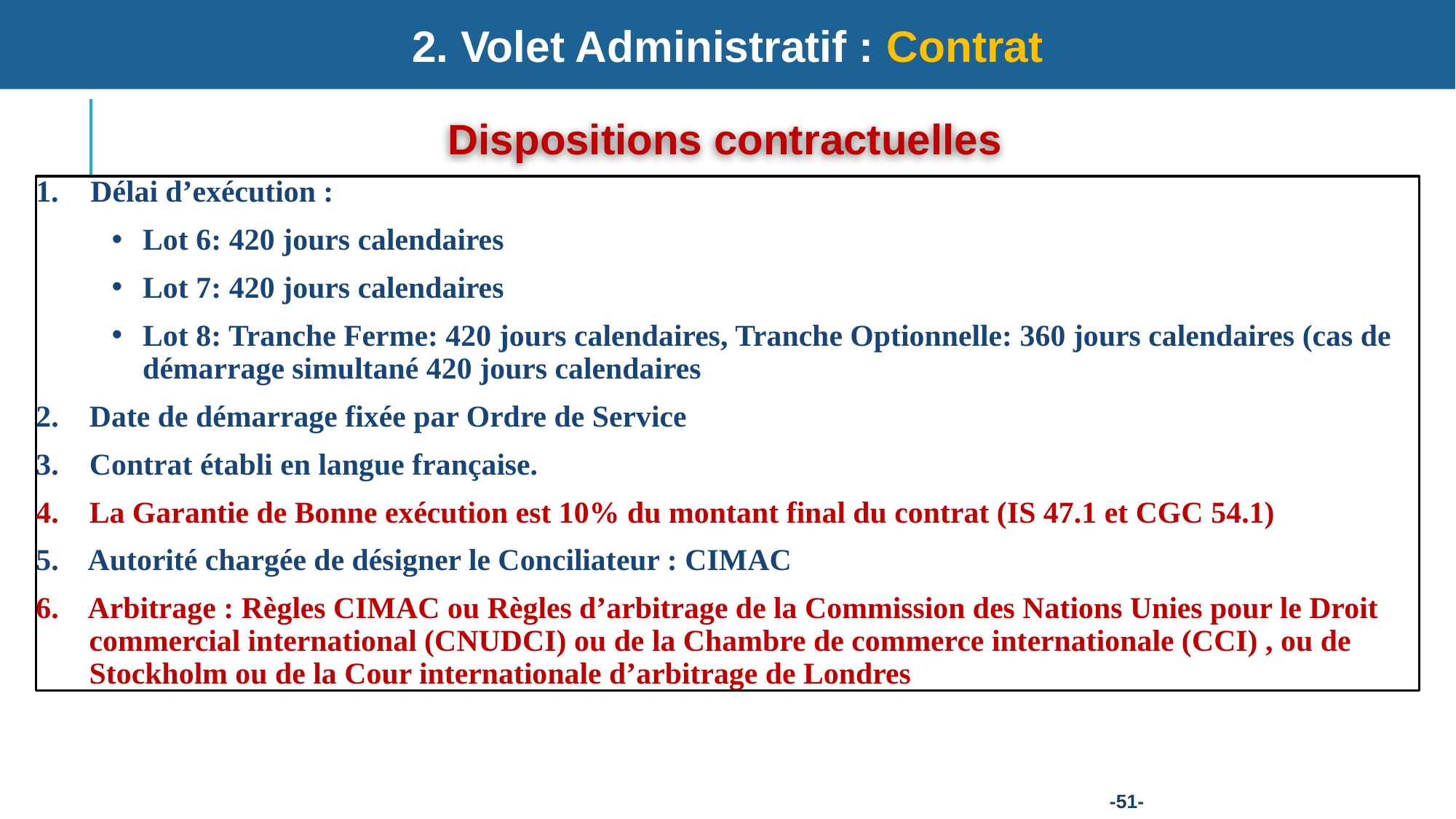

2. Volet Administratif : Contrat
Dispositions contractuelles
Délai d’exécution :
Lot 6: 420 jours calendaires
Lot 7: 420 jours calendaires
Lot 8: Tranche Ferme: 420 jours calendaires, Tranche Optionnelle: 360 jours calendaires (cas de démarrage simultané 420 jours calendaires
2.    Date de démarrage fixée par Ordre de Service
3.    Contrat établi en langue française.
4.    La Garantie de Bonne exécution est 10% du montant final du contrat (IS 47.1 et CGC 54.1)
5.    Autorité chargée de désigner le Conciliateur : CIMAC
6.    Arbitrage : Règles CIMAC ou Règles d’arbitrage de la Commission des Nations Unies pour le Droit commercial international (CNUDCI) ou de la Chambre de commerce internationale (CCI) , ou de Stockholm ou de la Cour internationale d’arbitrage de Londres
-51-